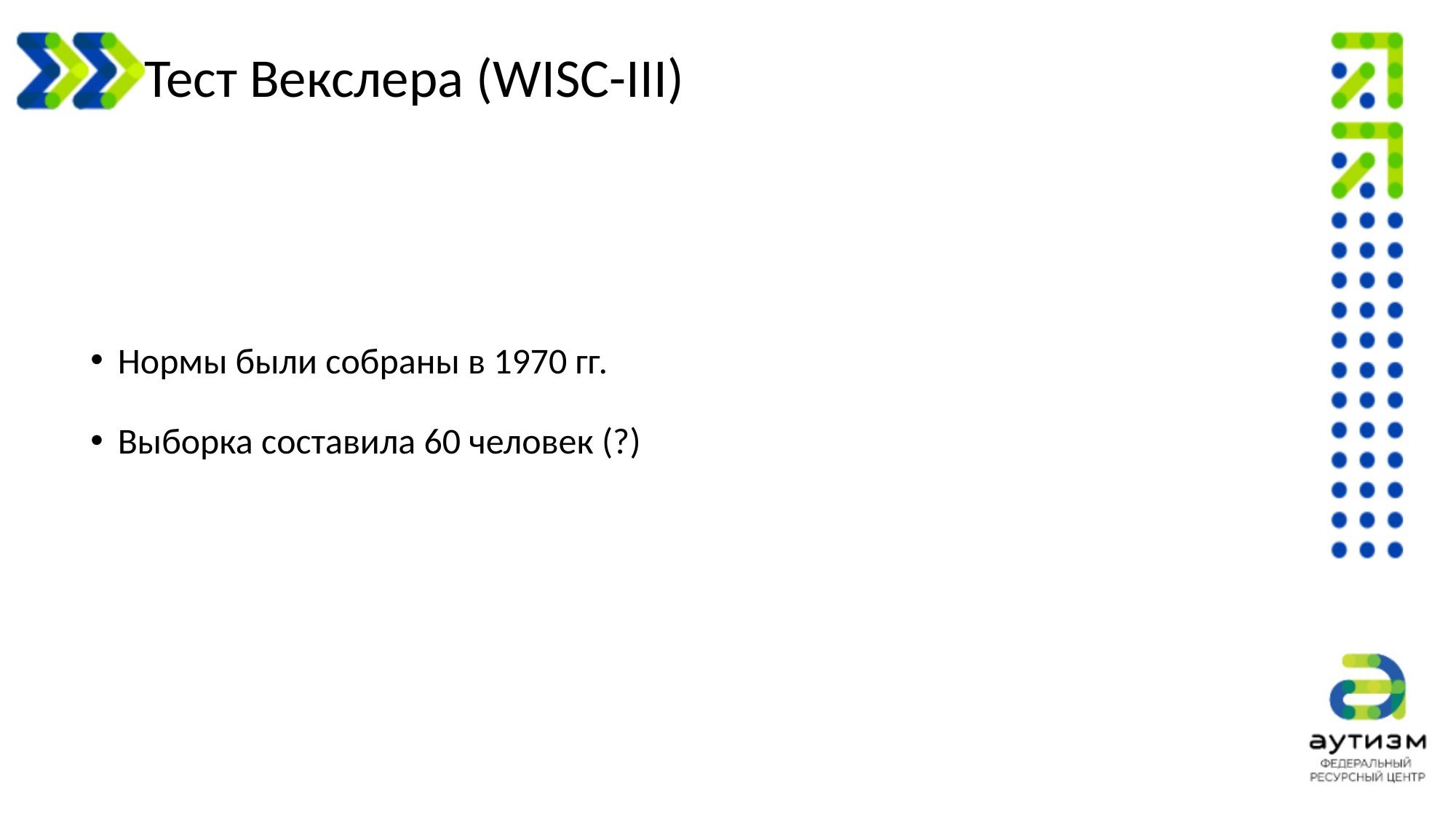

# Тест Векслера (WISC-III)
Нормы были собраны в 1970 гг.
Выборка составила 60 человек (?)